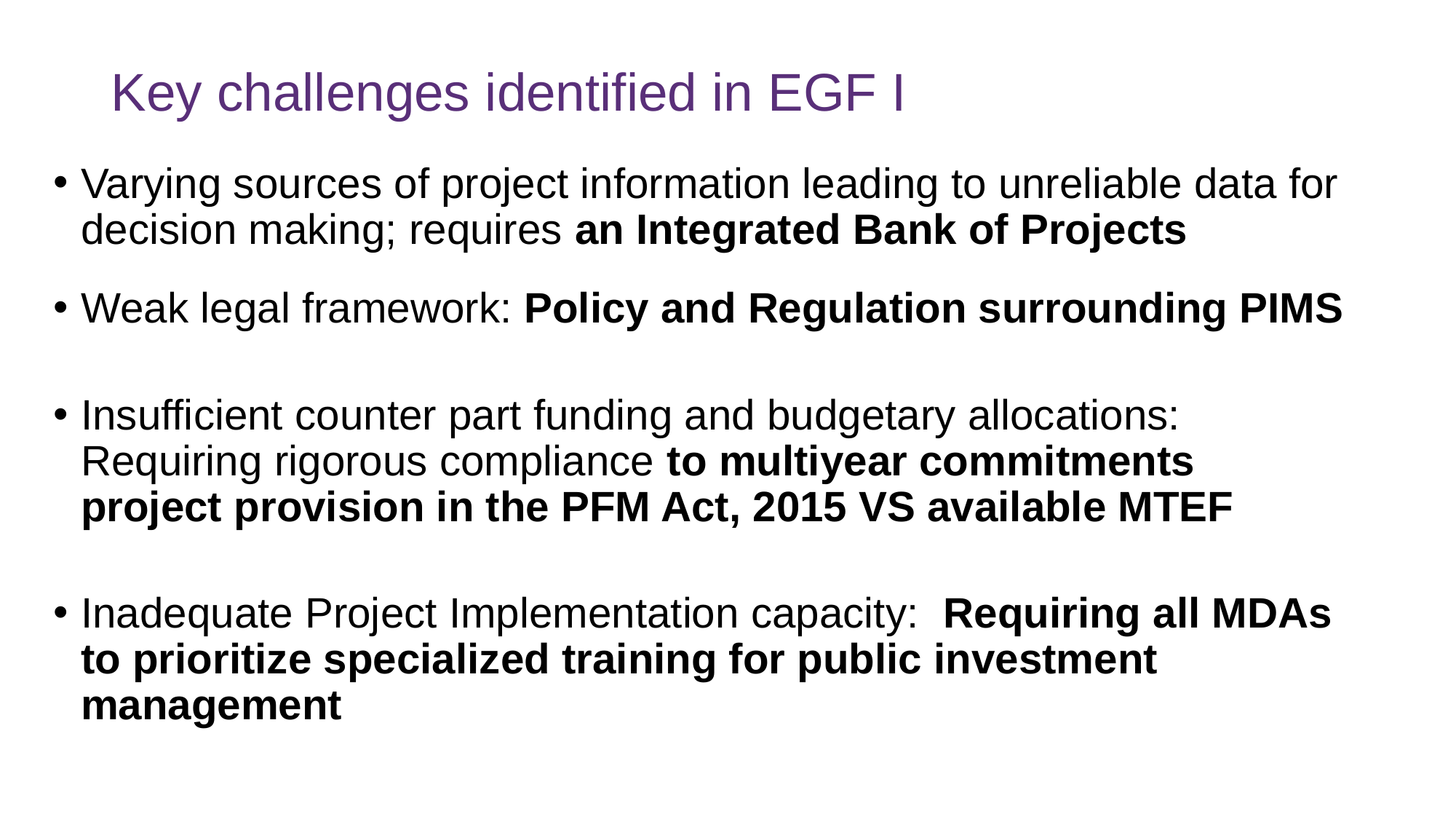

# Key challenges identified in EGF I
Varying sources of project information leading to unreliable data for decision making; requires an Integrated Bank of Projects

Weak legal framework: Policy and Regulation surrounding PIMS
Insufficient counter part funding and budgetary allocations: Requiring rigorous compliance to multiyear commitments project provision in the PFM Act, 2015 VS available MTEF
Inadequate Project Implementation capacity:  Requiring all MDAs to prioritize specialized training for public investment management